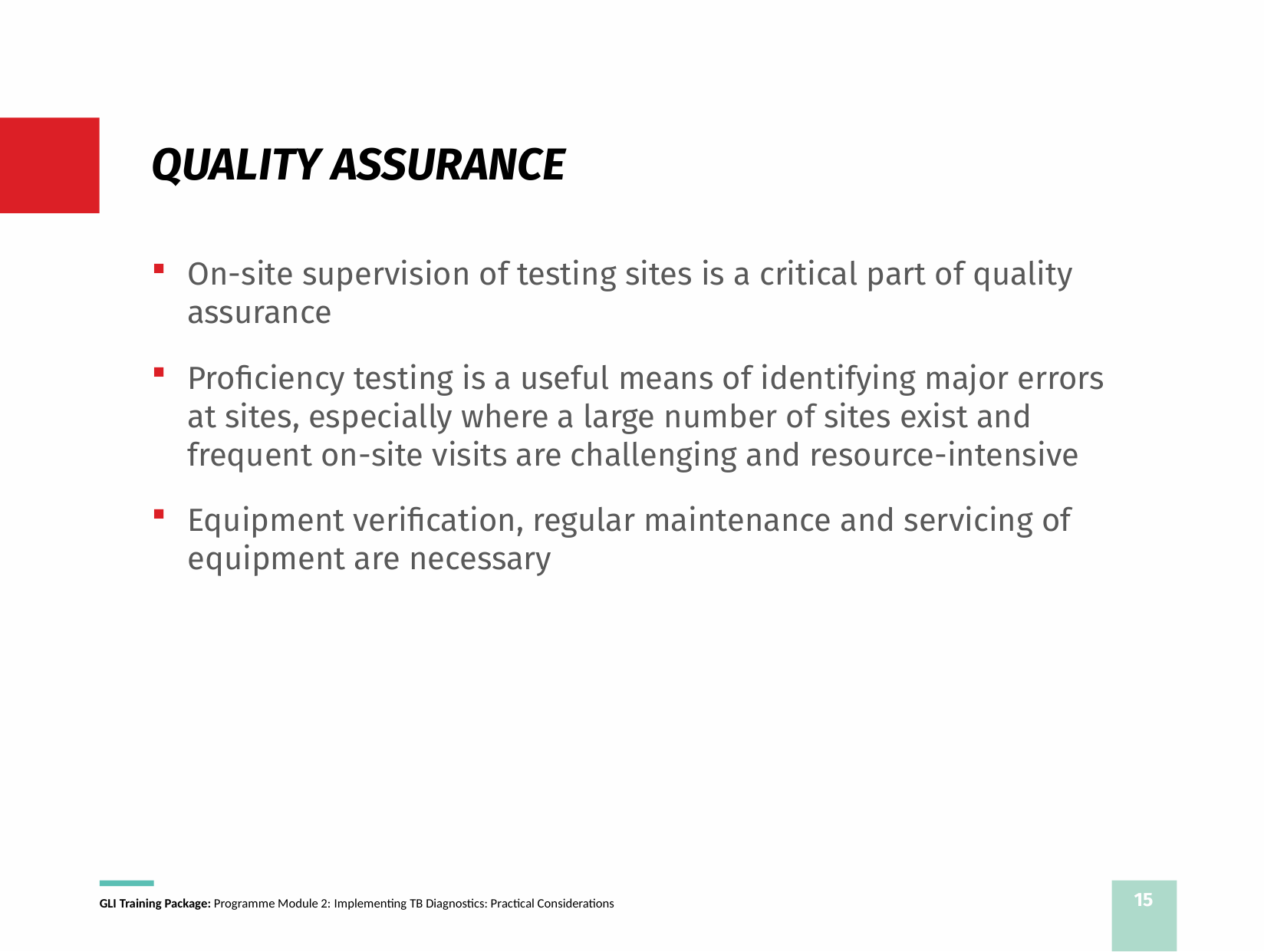

# QUALITY ASSURANCE
On-site supervision of testing sites is a critical part of quality assurance
Proficiency testing is a useful means of identifying major errors at sites, especially where a large number of sites exist and frequent on-site visits are challenging and resource-intensive
Equipment verification, regular maintenance and servicing of equipment are necessary